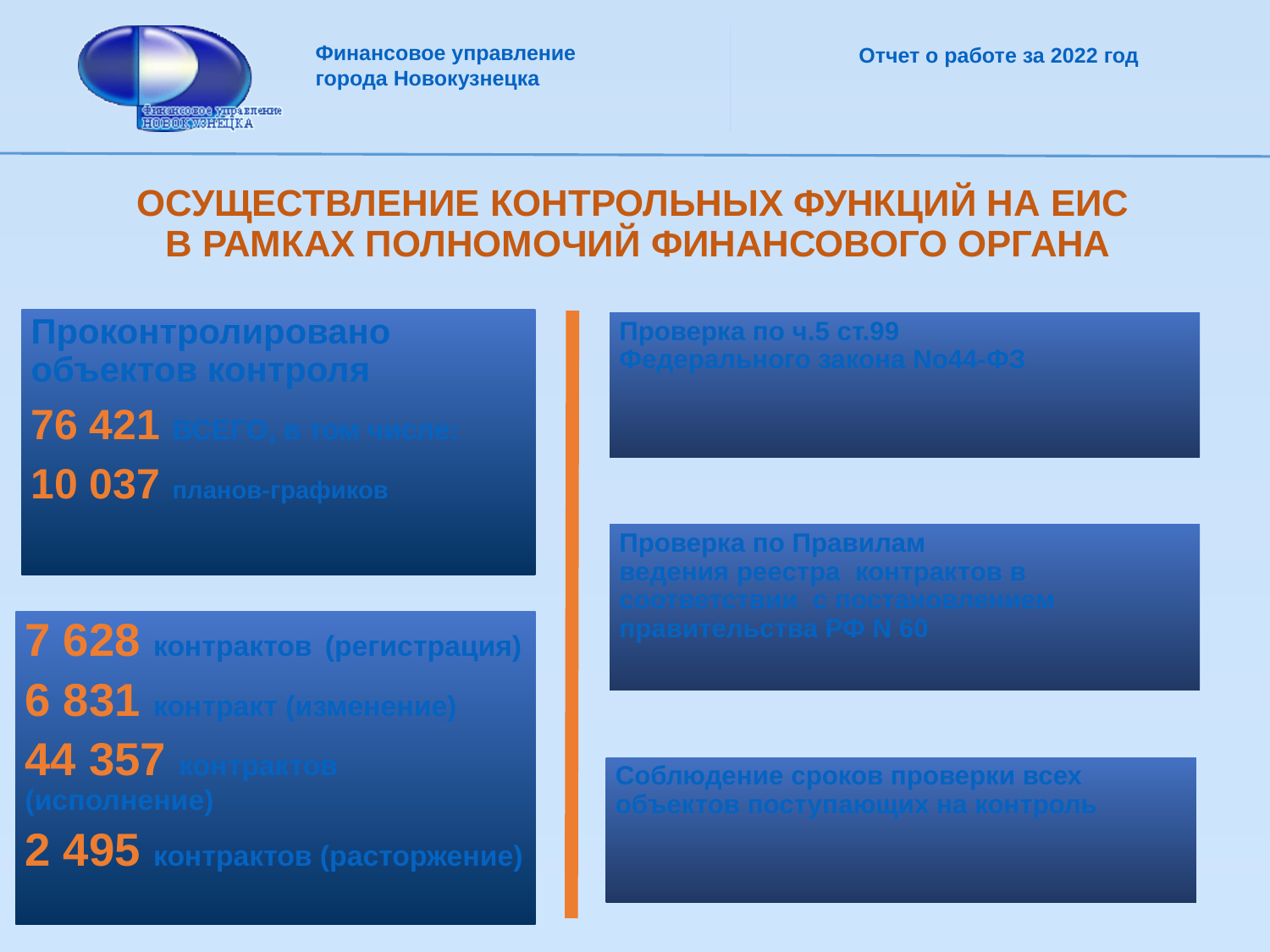

# ОСУЩЕСТВЛЕНИЕ КОНТРОЛЬНЫХ ФУНКЦИЙ НА ЕИС В РАМКАХ ПОЛНОМОЧИЙ ФИНАНСОВОГО ОРГАНА
Проконтролировано объектов контроля
76 421 ВСЕГО, в том числе:
10 037 планов-графиков

Проверка по ч.5 ст.99
Федерального закона No44-ФЗ
Проверка по Правилам
ведения реестра  контрактов в соответствии  с постановлением правительства РФ N 60
7 628 контрактов (регистрация)
6 831 контракт (изменение)
44 357 контрактов  (исполнение)
2 495 контрактов (расторжение)
Соблюдение сроков проверки всех объектов поступающих на контроль